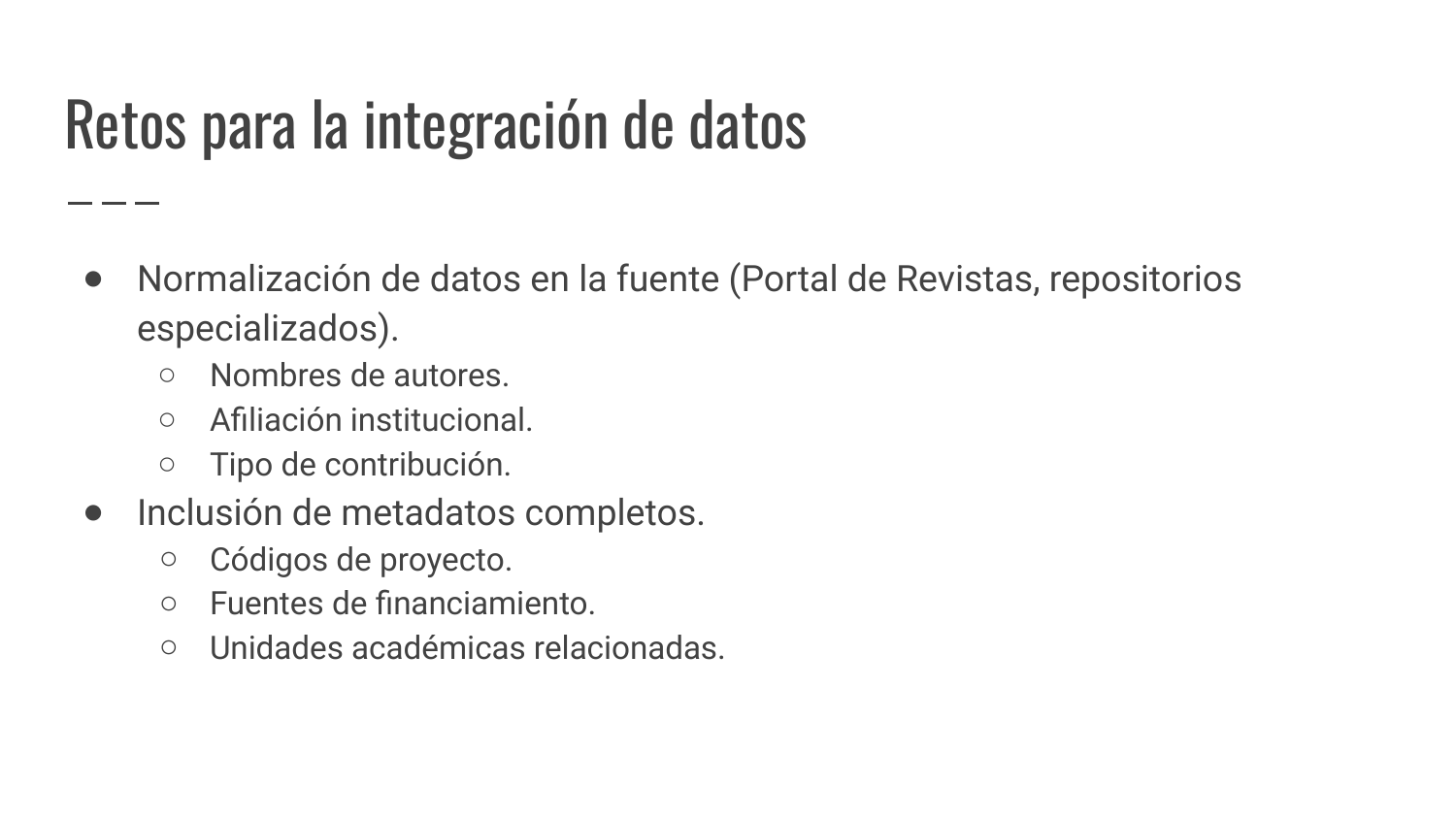

# Retos para la integración de datos
Normalización de datos en la fuente (Portal de Revistas, repositorios especializados).
Nombres de autores.
Afiliación institucional.
Tipo de contribución.
Inclusión de metadatos completos.
Códigos de proyecto.
Fuentes de financiamiento.
Unidades académicas relacionadas.